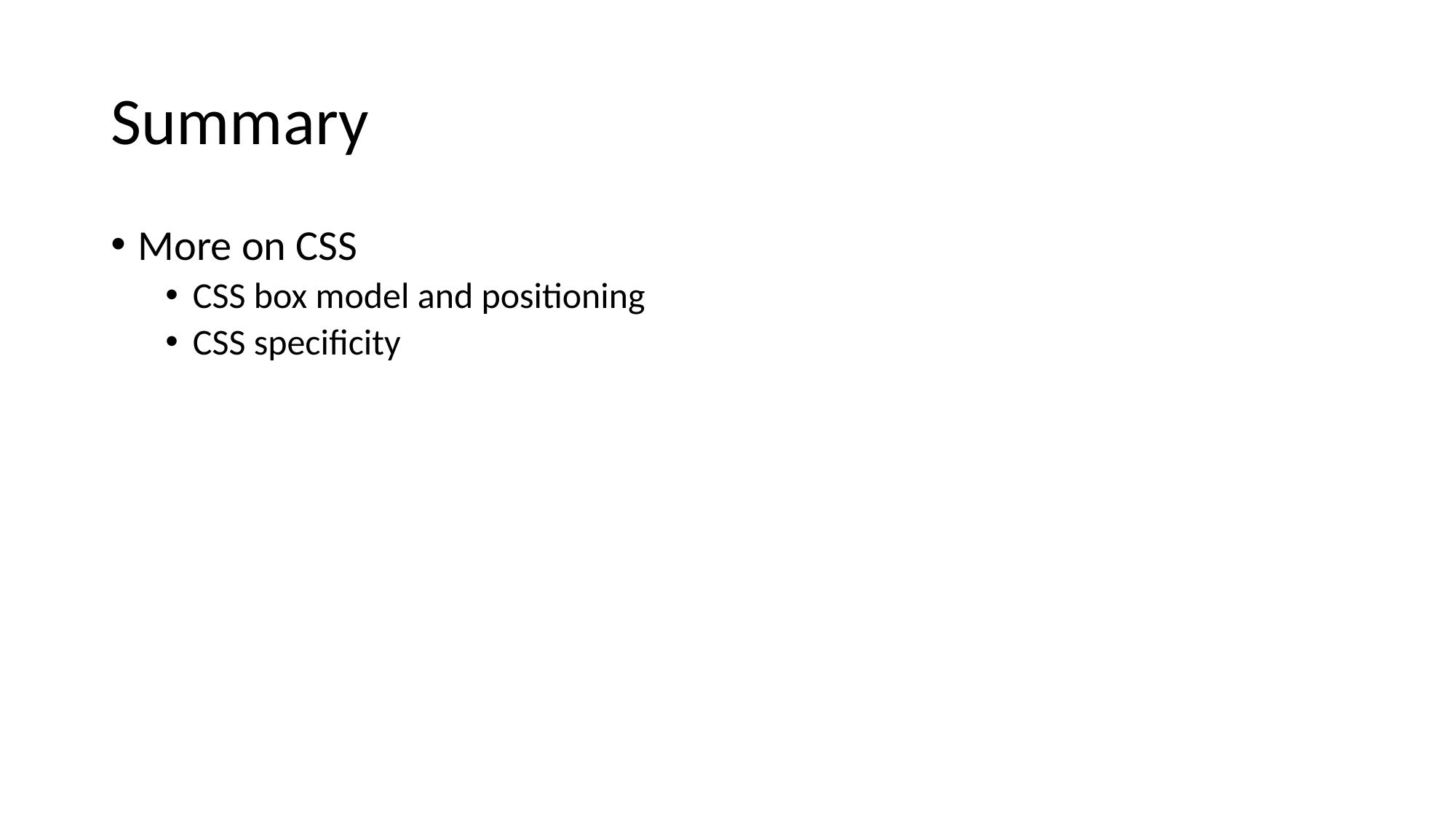

# Summary
More on CSS
CSS box model and positioning
CSS specificity